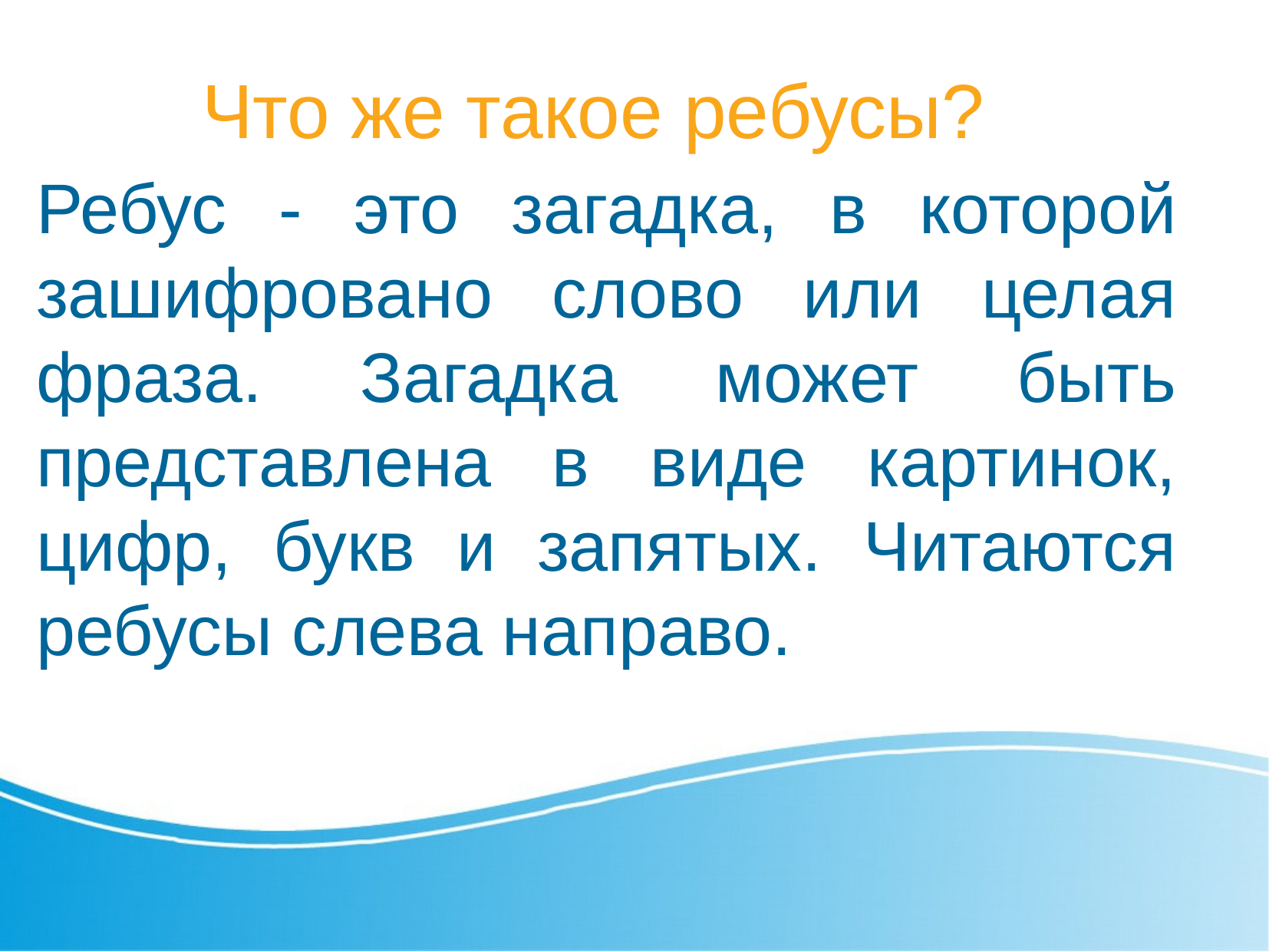

Что же такое ребусы?
Ребус - это загадка, в которой зашифровано слово или целая фраза. Загадка может быть представлена в виде картинок, цифр, букв и запятых. Читаются ребусы слева направо.